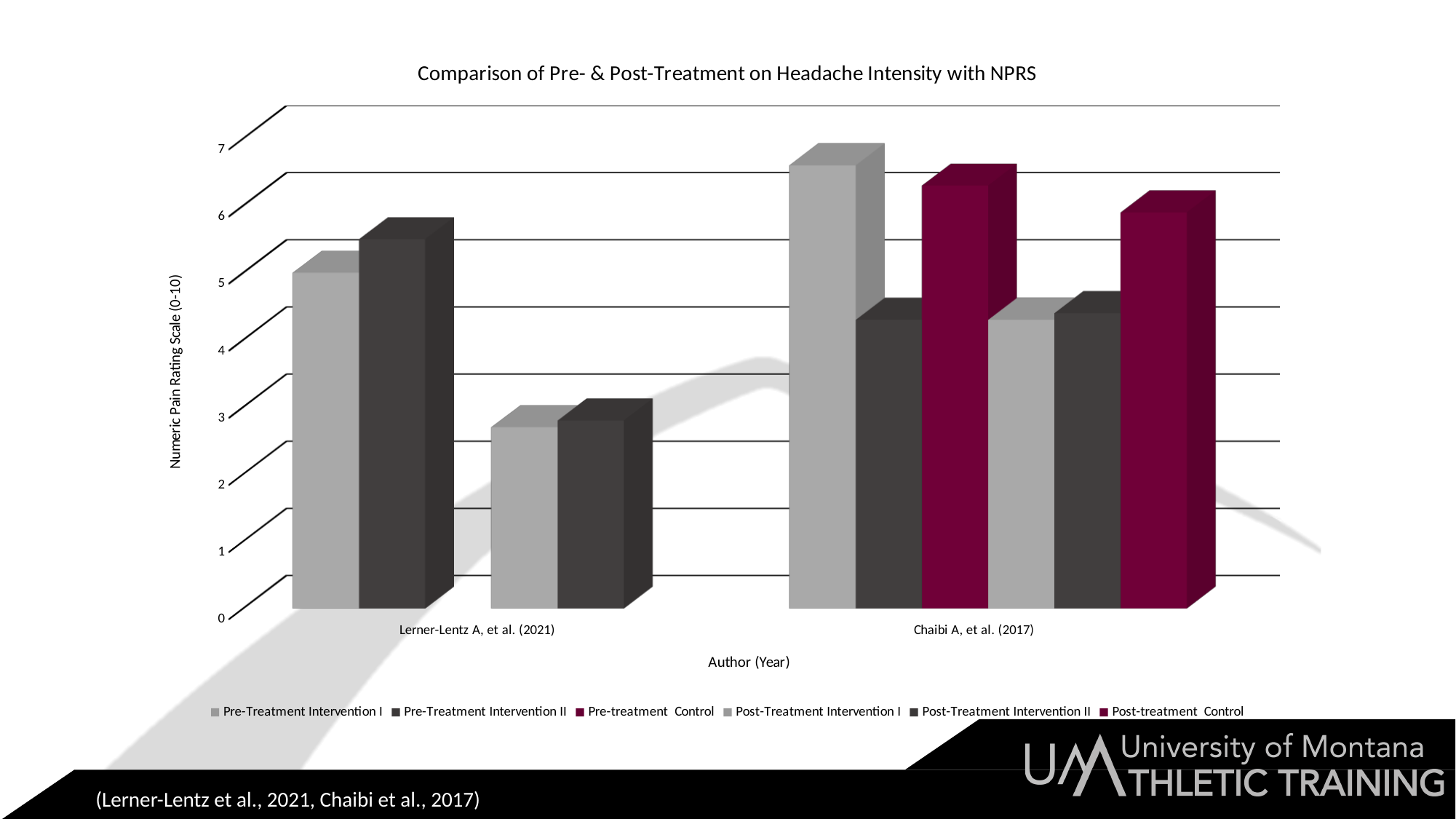

[unsupported chart]

(Lerner-Lentz et al., 2021, Chaibi et al., 2017)